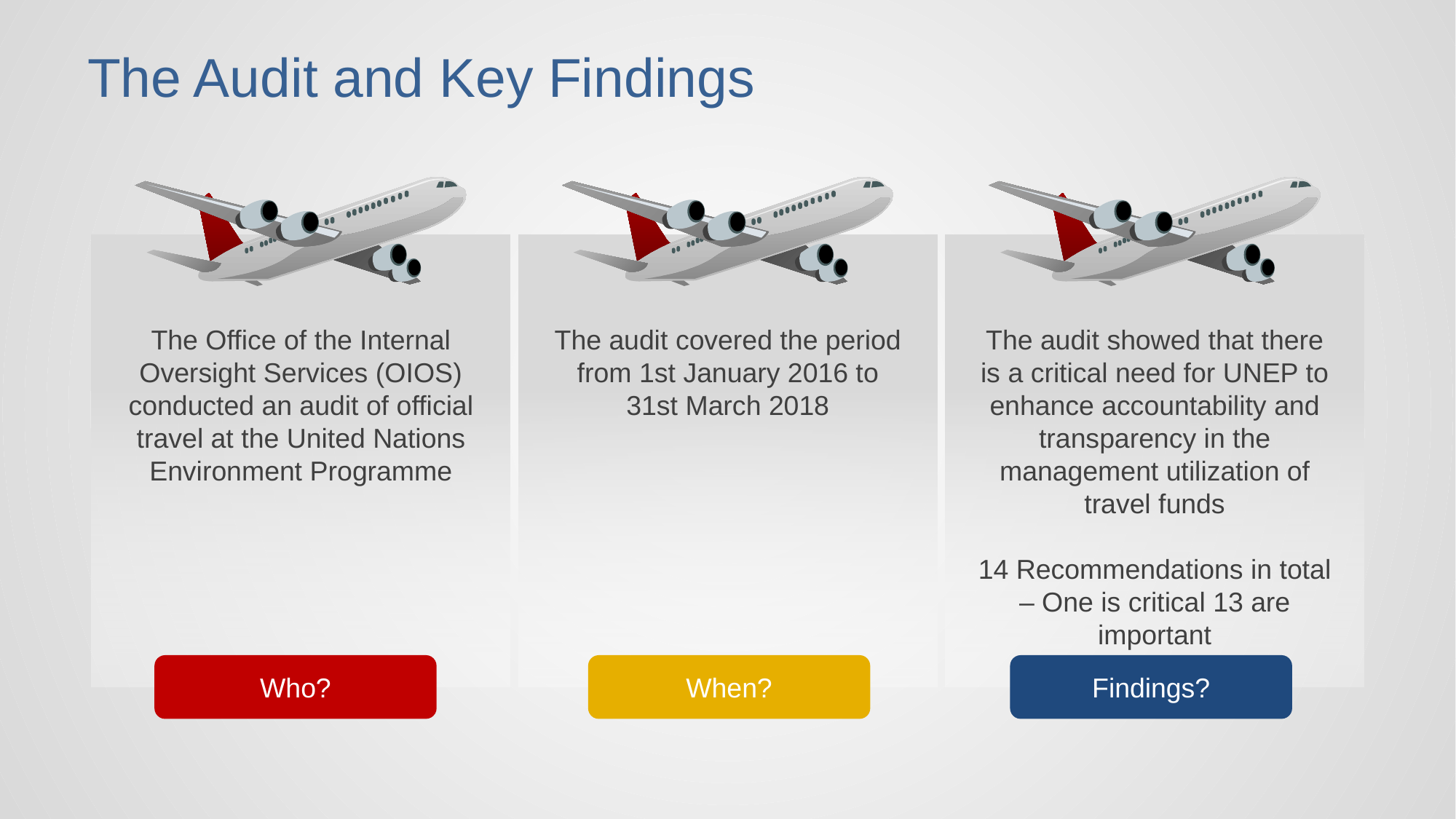

# The Audit and Key Findings

The Office of the Internal Oversight Services (OIOS) conducted an audit of official travel at the United Nations Environment Programme

The audit covered the period from 1st January 2016 to 31st March 2018

The audit showed that there is a critical need for UNEP to enhance accountability and transparency in the management utilization of travel funds

14 Recommendations in total – One is critical 13 are important
Who?
When?
Findings?